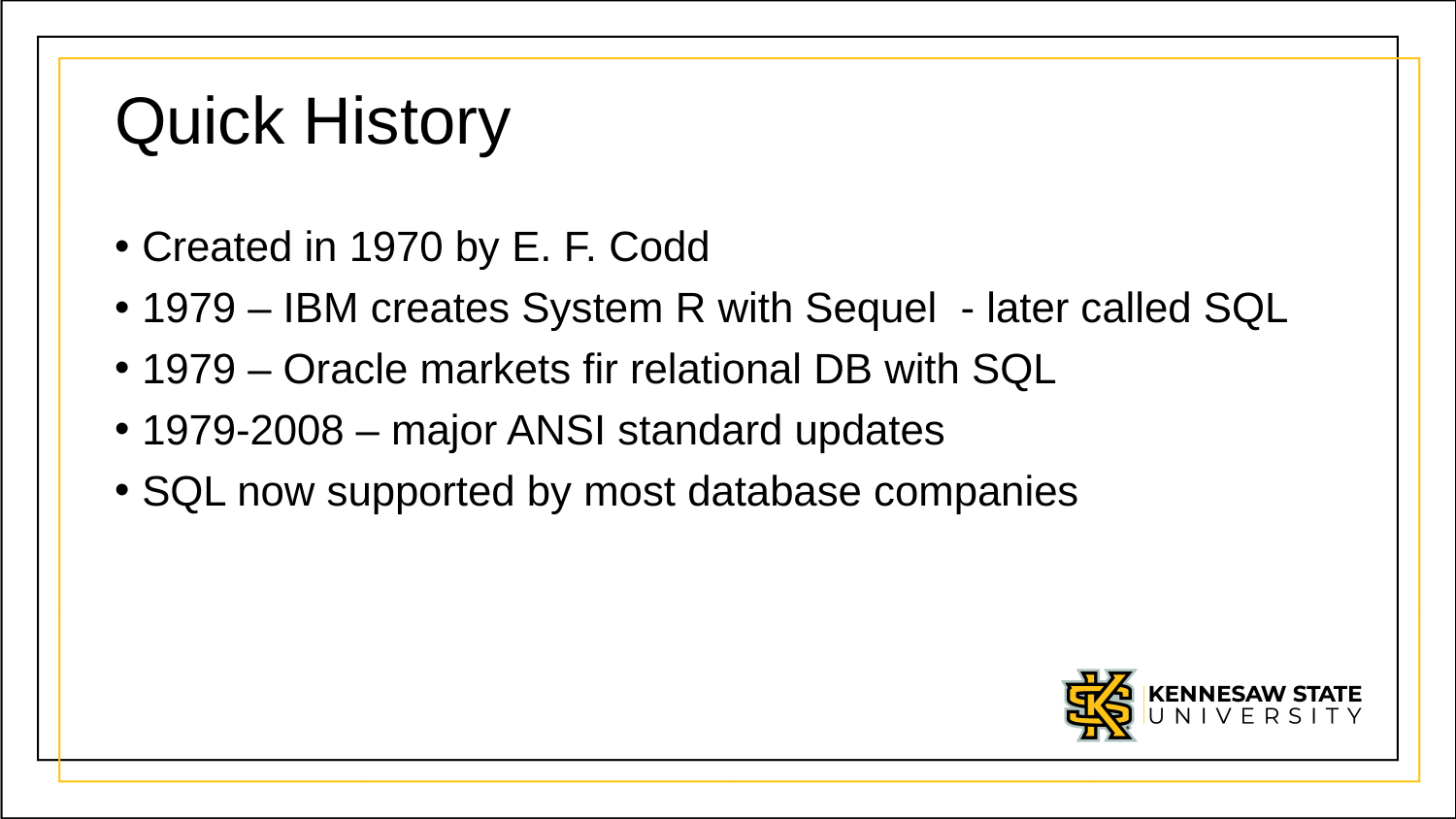

# Quick History
Created in 1970 by E. F. Codd
1979 – IBM creates System R with Sequel  - later called SQL
1979 – Oracle markets fir relational DB with SQL
1979-2008 – major ANSI standard updates
SQL now supported by most database companies